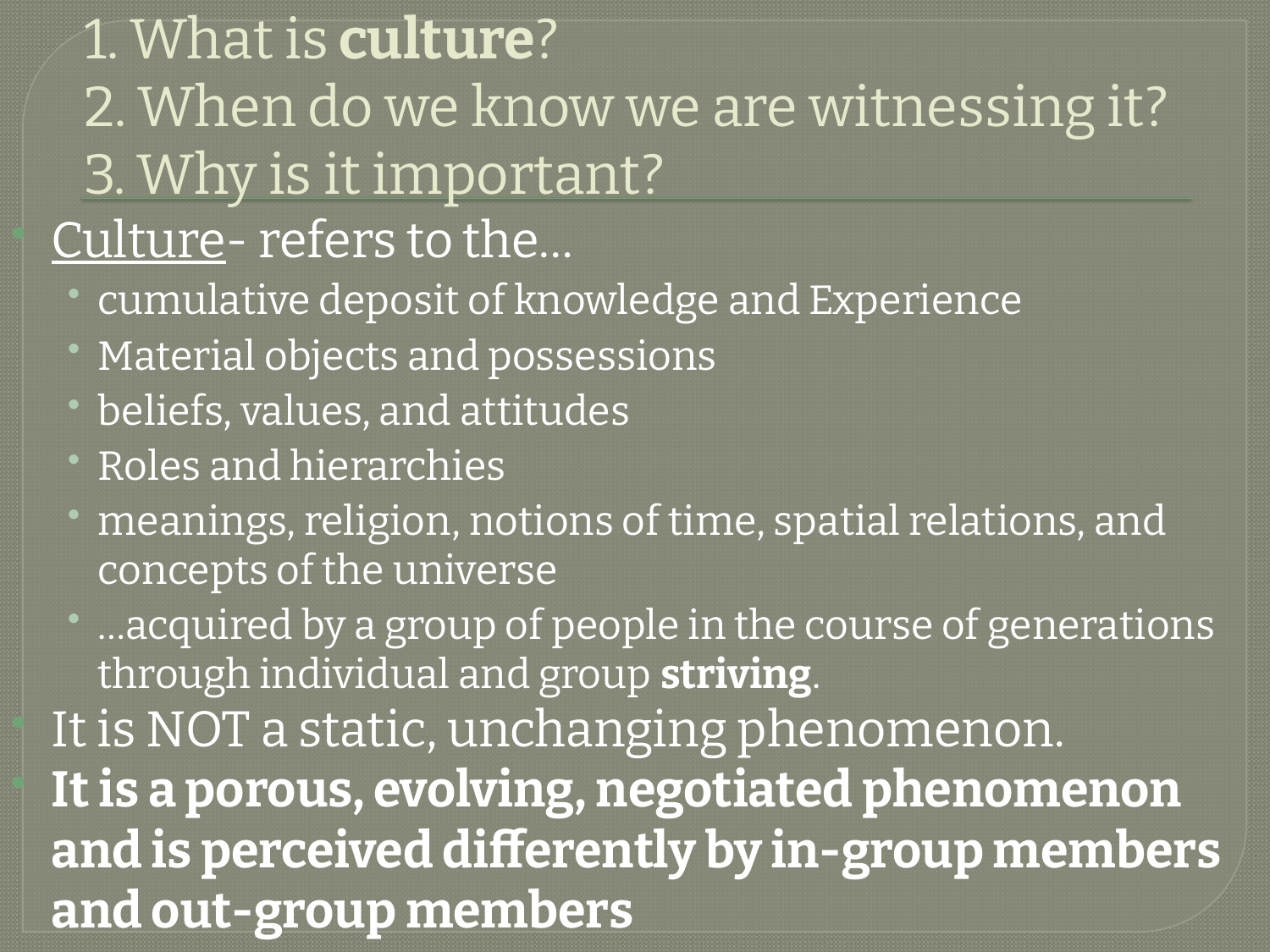

# 1. What is culture? 2. When do we know we are witnessing it? 3. Why is it important?
Culture- refers to the…
cumulative deposit of knowledge and Experience
Material objects and possessions
beliefs, values, and attitudes
Roles and hierarchies
meanings, religion, notions of time, spatial relations, and concepts of the universe
…acquired by a group of people in the course of generations through individual and group striving.
It is NOT a static, unchanging phenomenon.
It is a porous, evolving, negotiated phenomenon and is perceived differently by in-group members and out-group members